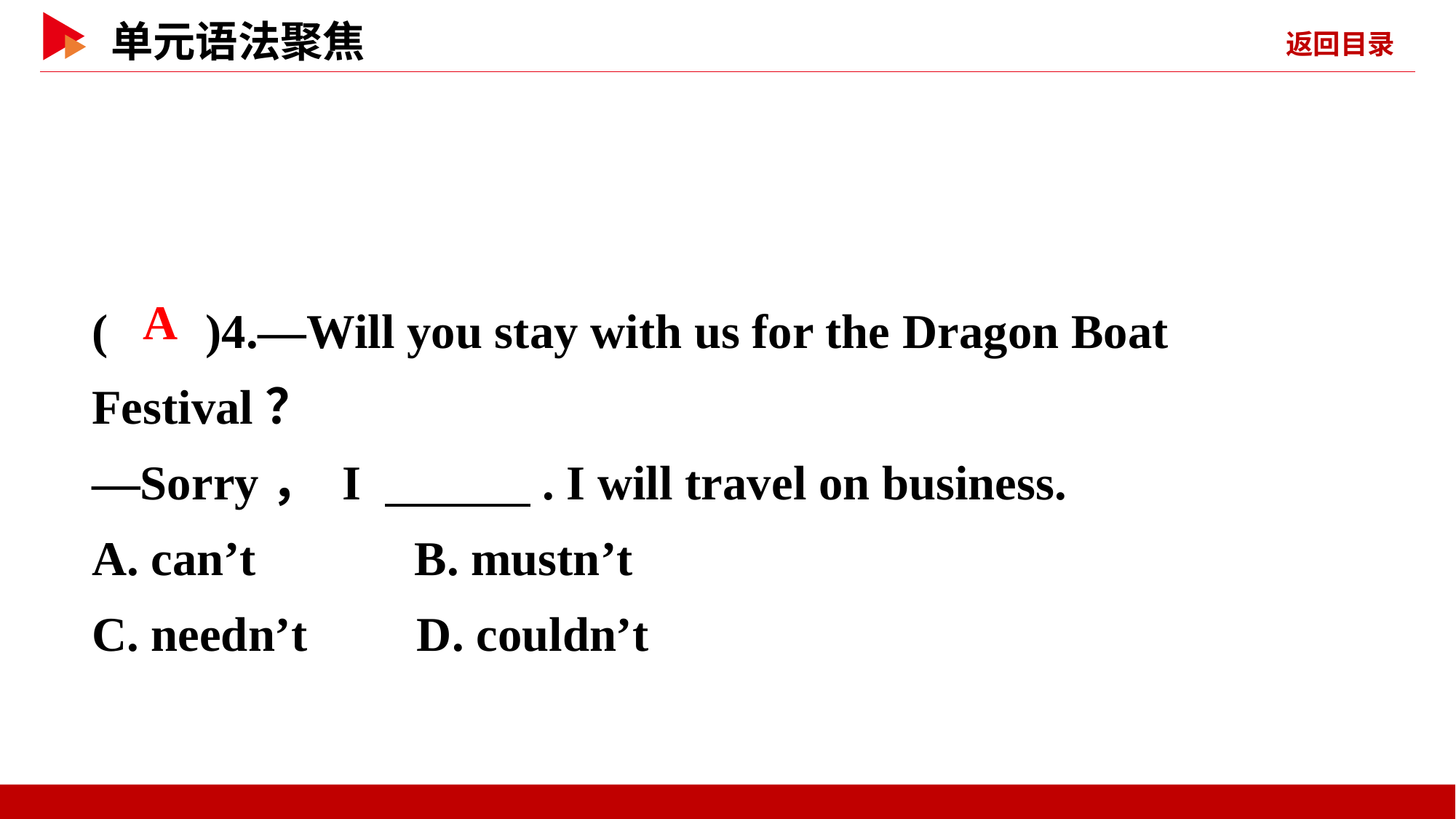

(        )4.—Will you stay with us for the Dragon Boat Festival？
—Sorry， I 　　　. I will travel on business.
A. can’t             B. mustn’t
C. needn’t         D. couldn’t
   A